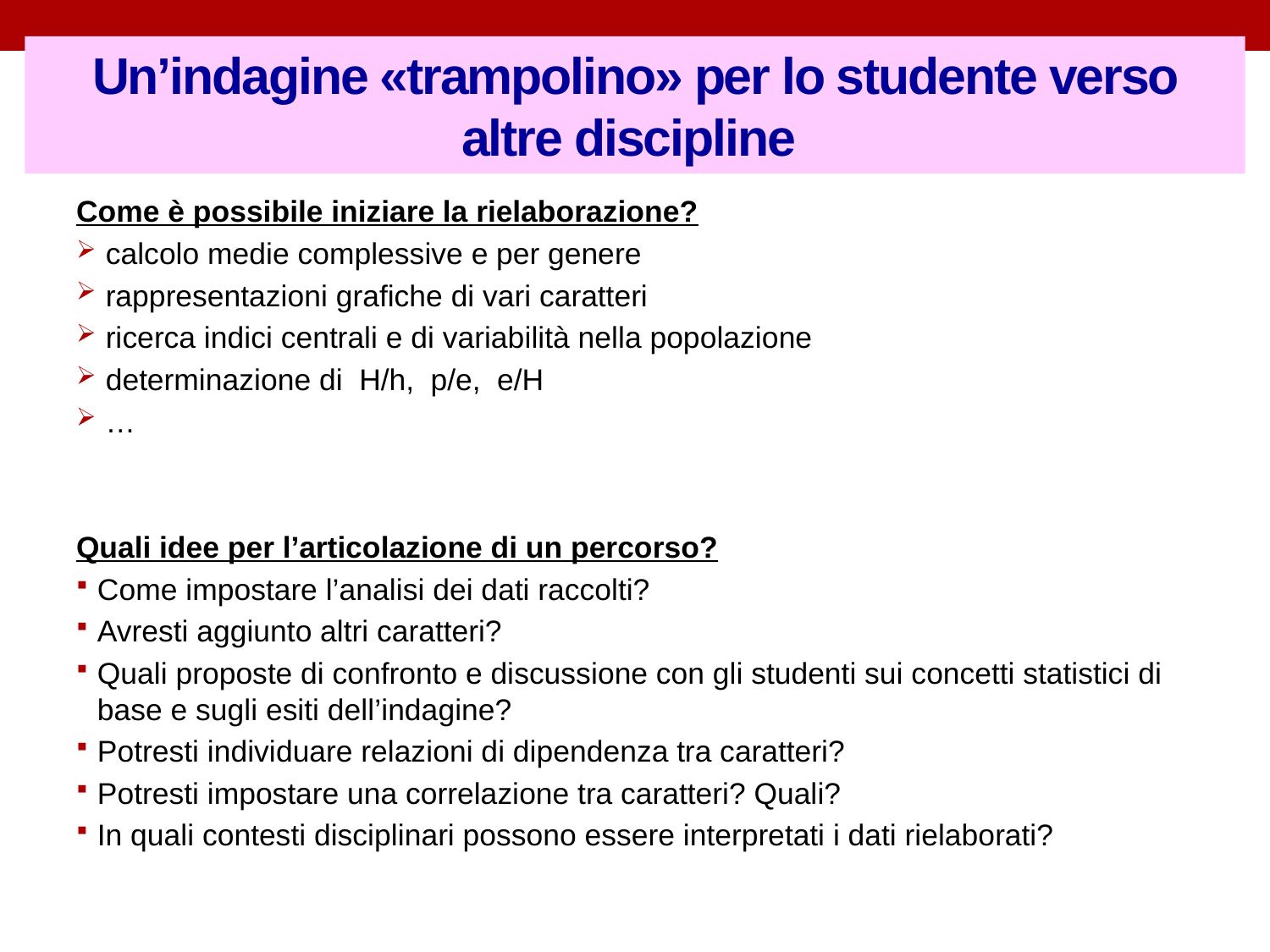

# Un’indagine «trampolino» per lo studente verso altre discipline
Come è possibile iniziare la rielaborazione?
 calcolo medie complessive e per genere
 rappresentazioni grafiche di vari caratteri
 ricerca indici centrali e di variabilità nella popolazione
 determinazione di  H/h,  p/e,  e/H
 …

Quali idee per l’articolazione di un percorso?
Come impostare l’analisi dei dati raccolti?
Avresti aggiunto altri caratteri?
Quali proposte di confronto e discussione con gli studenti sui concetti statistici di base e sugli esiti dell’indagine?
Potresti individuare relazioni di dipendenza tra caratteri?
Potresti impostare una correlazione tra caratteri? Quali?
In quali contesti disciplinari possono essere interpretati i dati rielaborati?